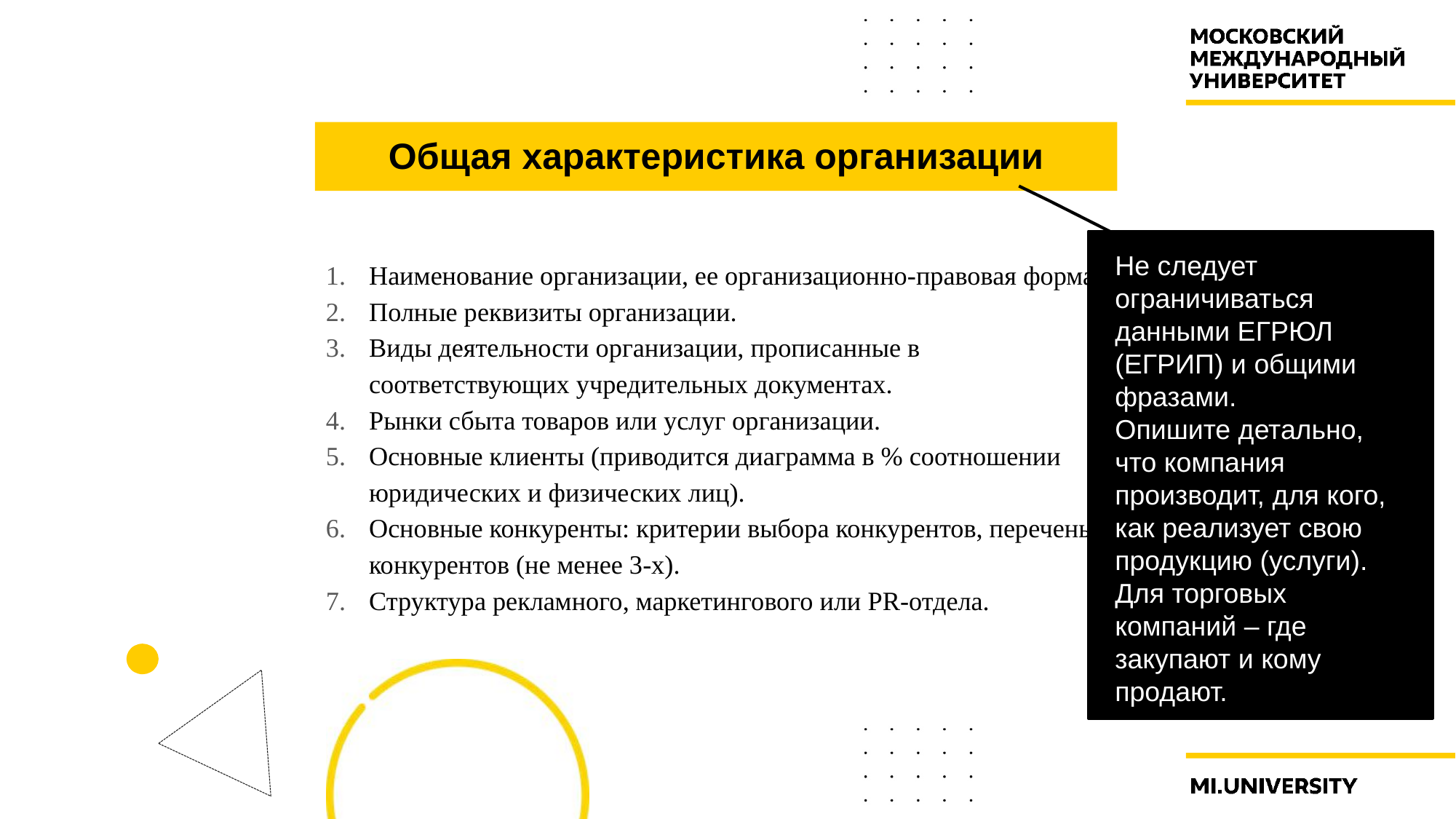

# Общая характеристика организации

Не следует ограничиваться данными ЕГРЮЛ (ЕГРИП) и общими фразами.
Опишите детально, что компания производит, для кого, как реализует свою продукцию (услуги).  Для торговых компаний – где закупают и кому продают.
Наименование организации, ее организационно-правовая форма.
Полные реквизиты организации.
Виды деятельности организации, прописанные в соответствующих учредительных документах.
Рынки сбыта товаров или услуг организации.
Основные клиенты (приводится диаграмма в % соотношении юридических и физических лиц).
Основные конкуренты: критерии выбора конкурентов, перечень конкурентов (не менее 3-х).
Структура рекламного, маркетингового или PR-отдела.